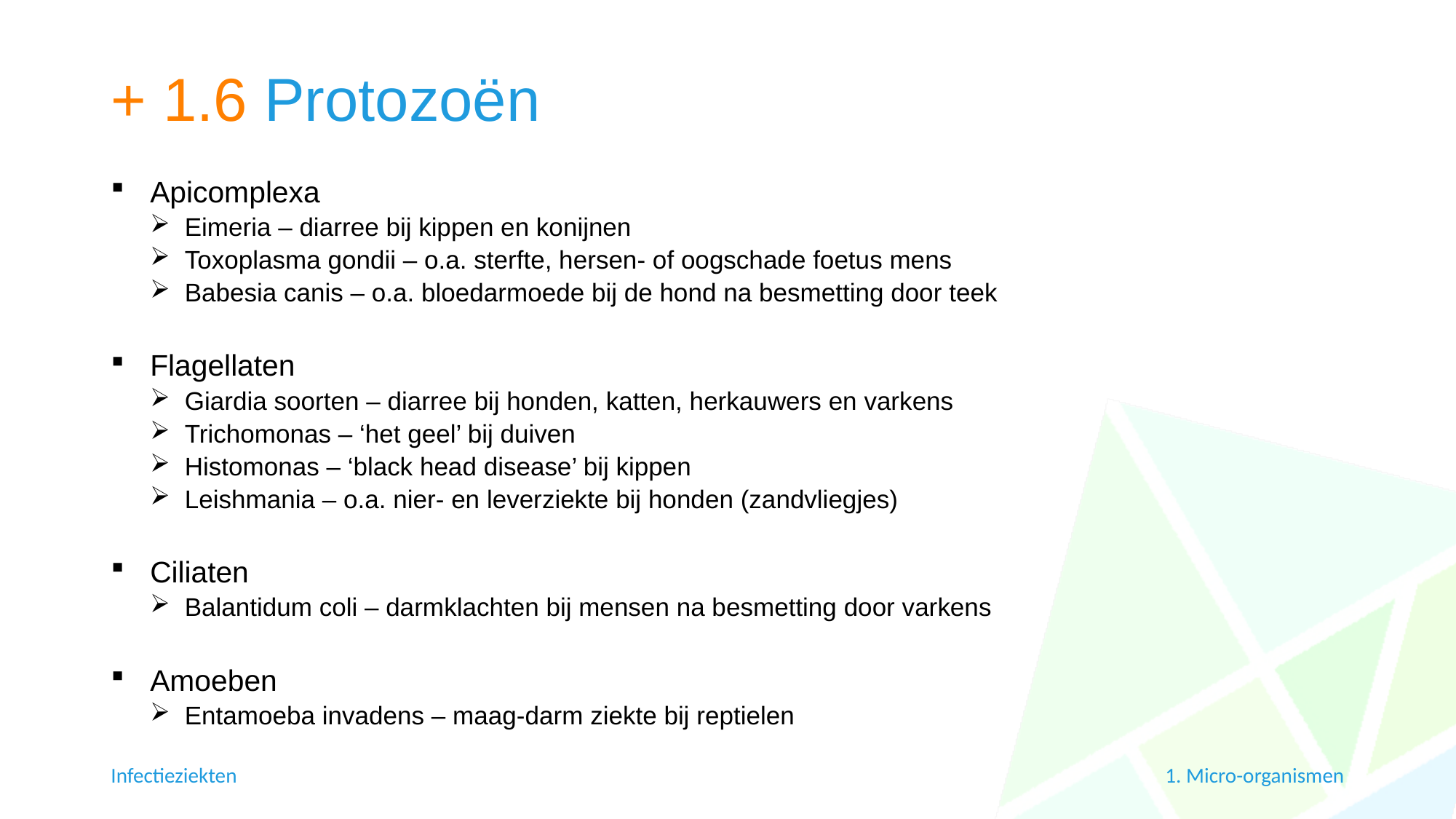

# + 1.6 Protozoën
Apicomplexa
Eimeria – diarree bij kippen en konijnen
Toxoplasma gondii – o.a. sterfte, hersen- of oogschade foetus mens
Babesia canis – o.a. bloedarmoede bij de hond na besmetting door teek

Flagellaten
Giardia soorten – diarree bij honden, katten, herkauwers en varkens
Trichomonas – ‘het geel’ bij duiven
Histomonas – ‘black head disease’ bij kippen
Leishmania – o.a. nier- en leverziekte bij honden (zandvliegjes)

Ciliaten
Balantidum coli – darmklachten bij mensen na besmetting door varkens

Amoeben
Entamoeba invadens – maag-darm ziekte bij reptielen

Infectieziekten
1. Micro-organismen